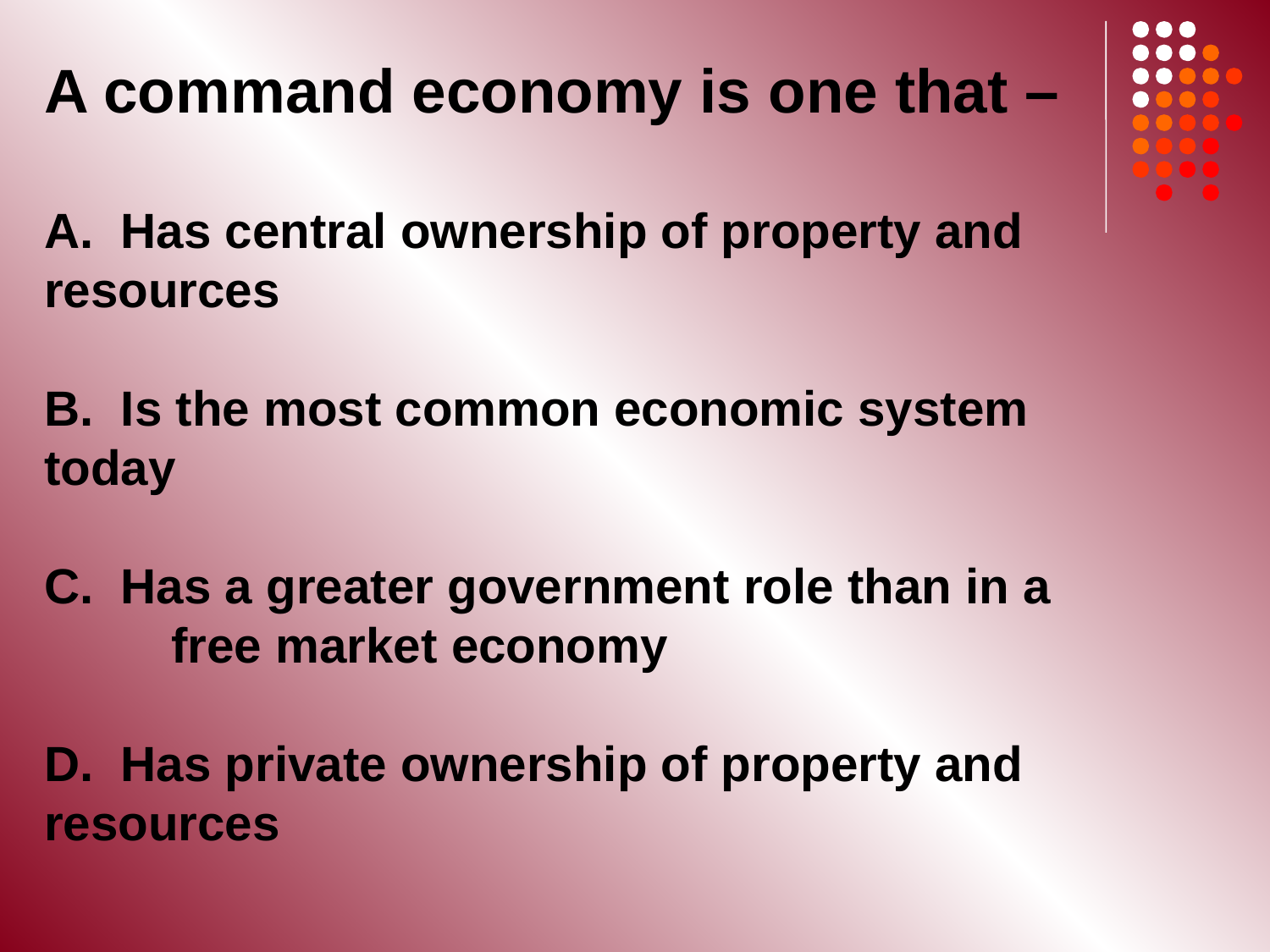

A command economy is one that –
A.  Has central ownership of property and 	resources
B.  Is the most common economic system 	today
C.  Has a greater government role than in a 	free market economy
D.  Has private ownership of property and 	resources